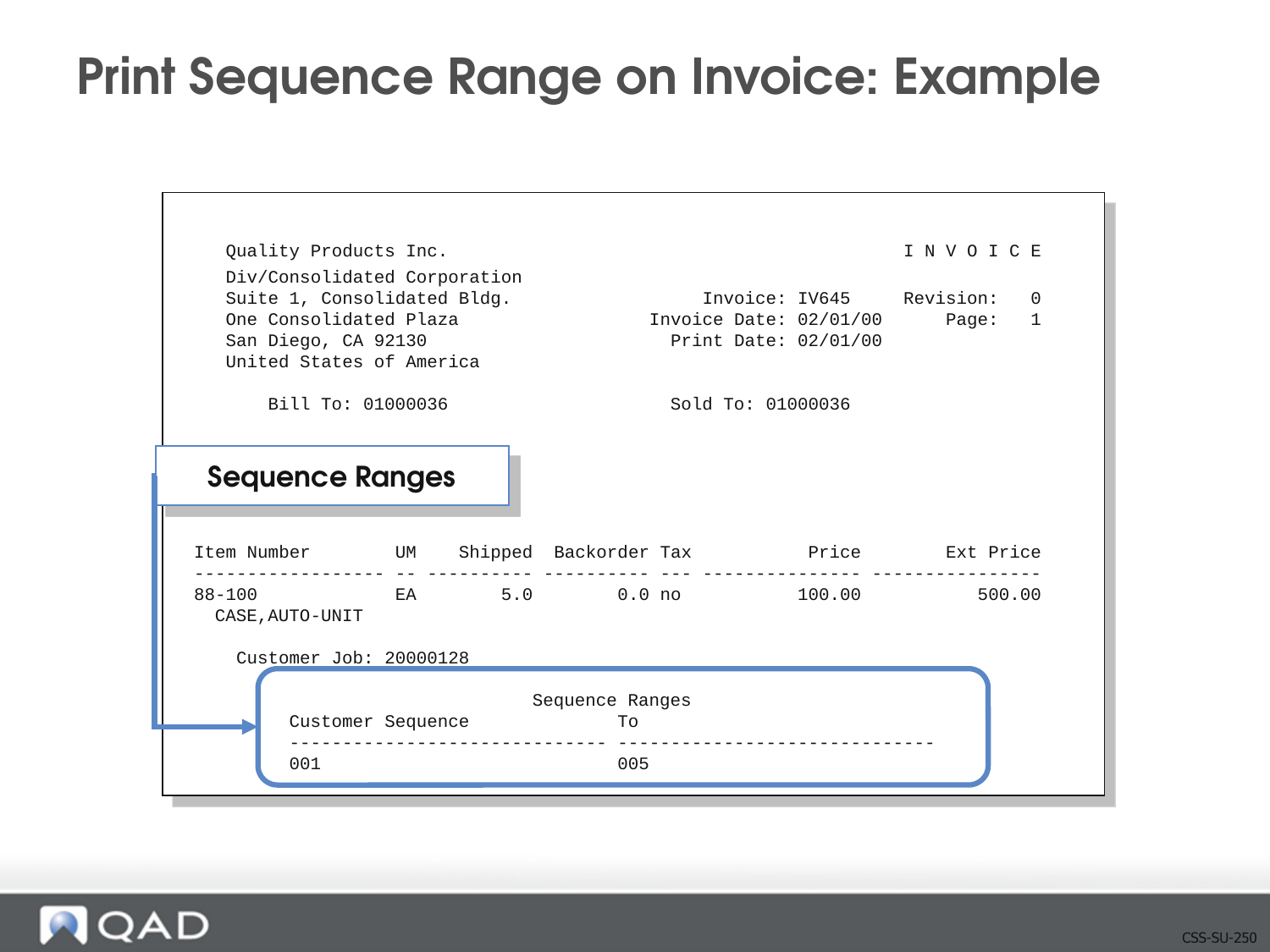

# Print Sequence Range on Invoice: Example

   Quality Products Inc.                                           I N V O I C E
   Div/Consolidated Corporation
   Suite 1, Consolidated Bldg.                  Invoice: IV645     Revision:   0
   One Consolidated Plaza                  Invoice Date: 02/01/00      Page:   1
   San Diego, CA 92130                       Print Date: 02/01/00
   United States of America

       Bill To: 01000036                     Sold To: 01000036

 	.
	.
	.

Item Number        UM    Shipped  Backorder Tax           Price        Ext Price
------------------ -- ---------- ---------- --- --------------- ----------------
88-100             EA        5.0        0.0 no           100.00           500.00
  CASE,AUTO-UNIT

    Customer Job: 20000128

                                Sequence Ranges
         Customer Sequence              To
         ------------------------------ ------------------------------
         001                            005
Sequence Ranges

CSS-SU-250